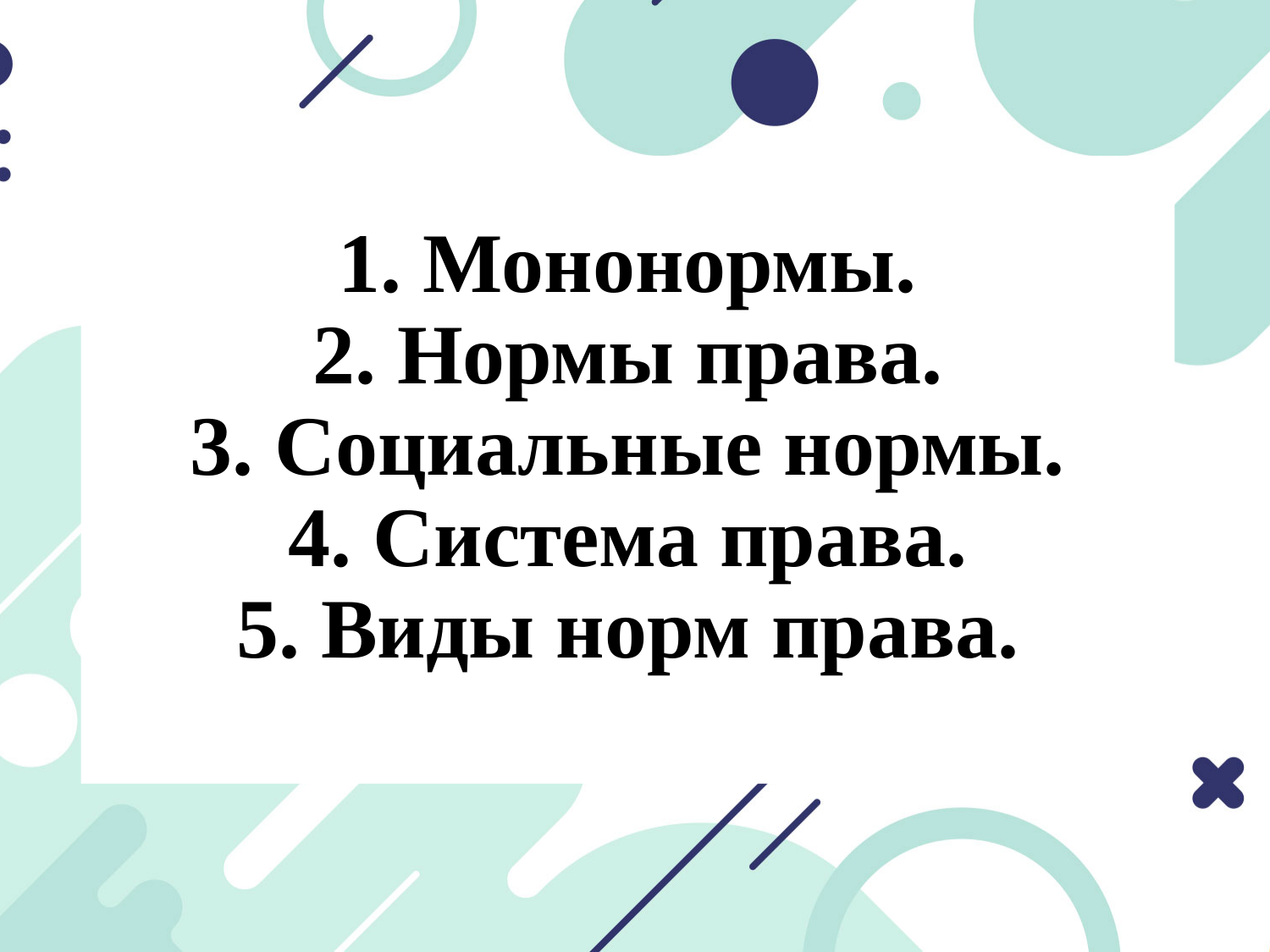

# 1. Мононормы. 2. Нормы права. 3. Социальные нормы. 4. Система права. 5. Виды норм права.